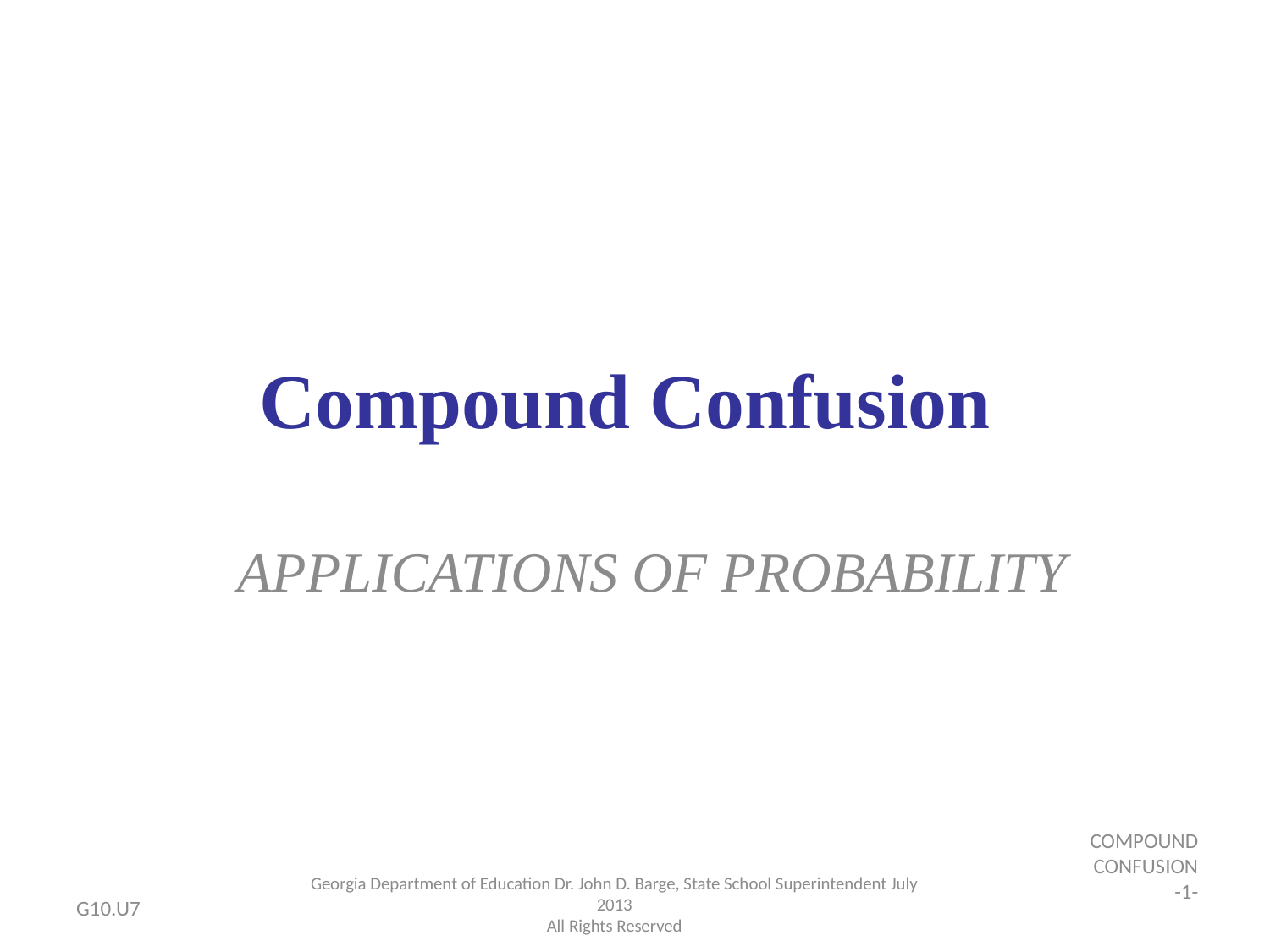

# Compound Confusion
	APPLICATIONS OF PROBABILITY
COMPOUND CONFUSION
-1-
G10.U7
Georgia Department of Education Dr. John D. Barge, State School Superintendent July 2013
All Rights Reserved